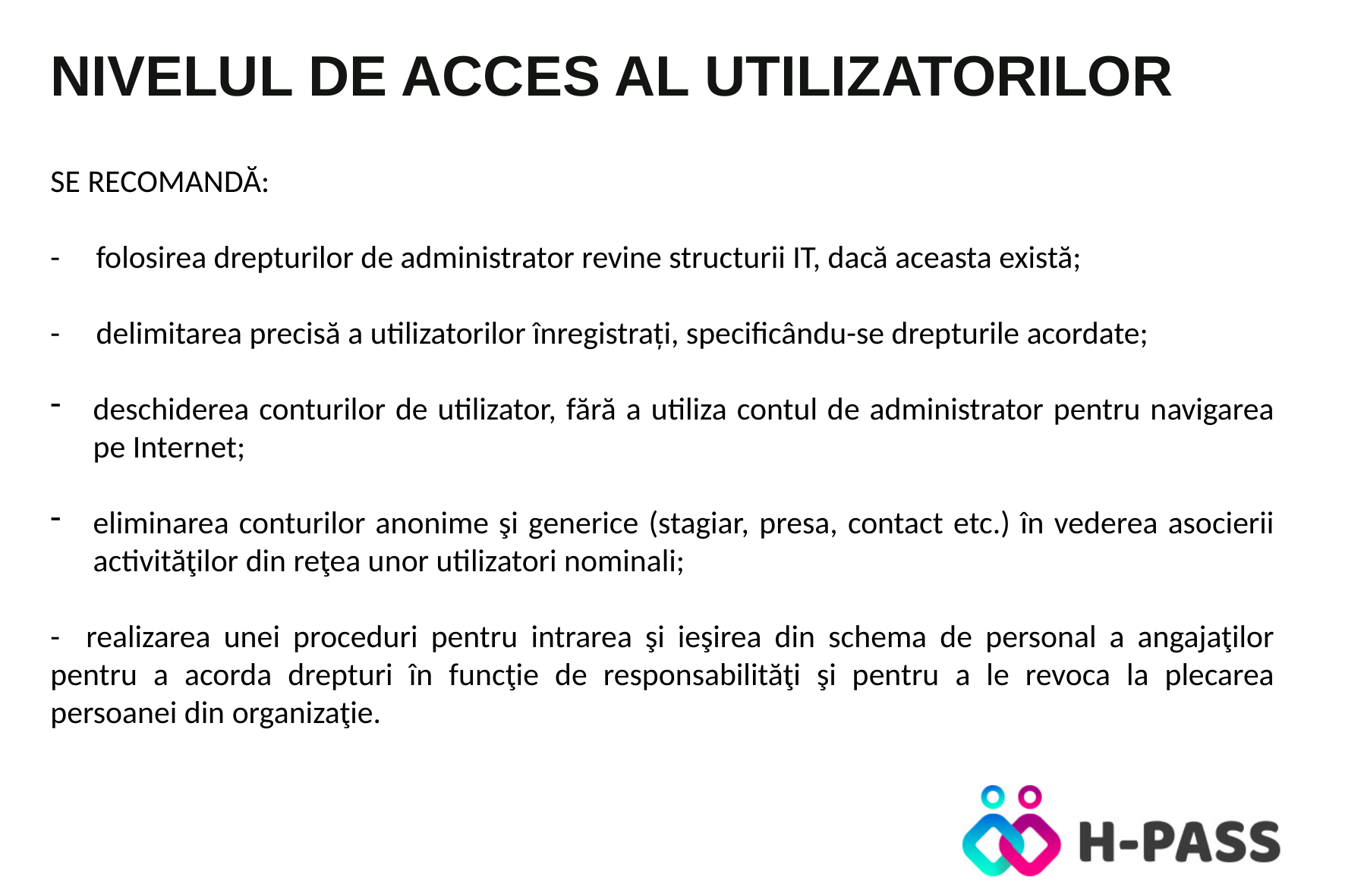

NIVELUL DE ACCES AL UTILIZATORILOR
SE RECOMANDĂ:

-     folosirea drepturilor de administrator revine structurii IT, dacă aceasta există;

-     delimitarea precisă a utilizatorilor înregistrați, specificându-se drepturile acordate;

deschiderea conturilor de utilizator, fără a utiliza contul de administrator pentru navigarea pe Internet;

eliminarea conturilor anonime şi generice (stagiar, presa, contact etc.) în vederea asocierii activităţilor din reţea unor utilizatori nominali;

-  realizarea unei proceduri pentru intrarea şi ieşirea din schema de personal a angajaţilor pentru a acorda drepturi în funcţie de responsabilităţi şi pentru a le revoca la plecarea persoanei din organizaţie.